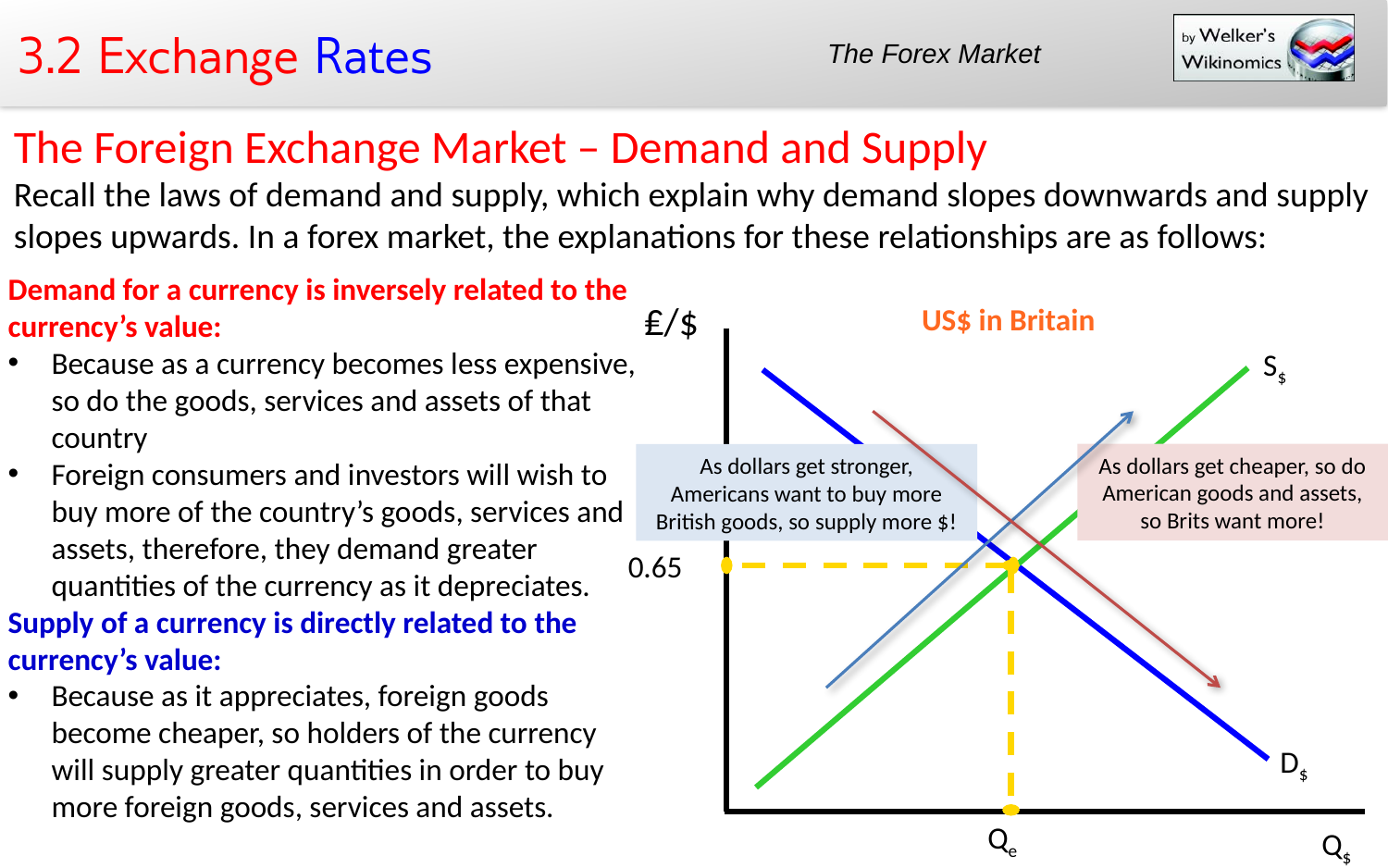

The Forex Market
The Foreign Exchange Market – Demand and Supply
Recall the laws of demand and supply, which explain why demand slopes downwards and supply slopes upwards. In a forex market, the explanations for these relationships are as follows:
Demand for a currency is inversely related to the currency’s value:
Because as a currency becomes less expensive, so do the goods, services and assets of that country
Foreign consumers and investors will wish to buy more of the country’s goods, services and assets, therefore, they demand greater quantities of the currency as it depreciates.
Supply of a currency is directly related to the currency’s value:
Because as it appreciates, foreign goods become cheaper, so holders of the currency will supply greater quantities in order to buy more foreign goods, services and assets.
₤/$
US$ in Britain
S$
0.65
D$
Qe
Q$
As dollars get cheaper, so do American goods and assets, so Brits want more!
As dollars get stronger, Americans want to buy more British goods, so supply more $!